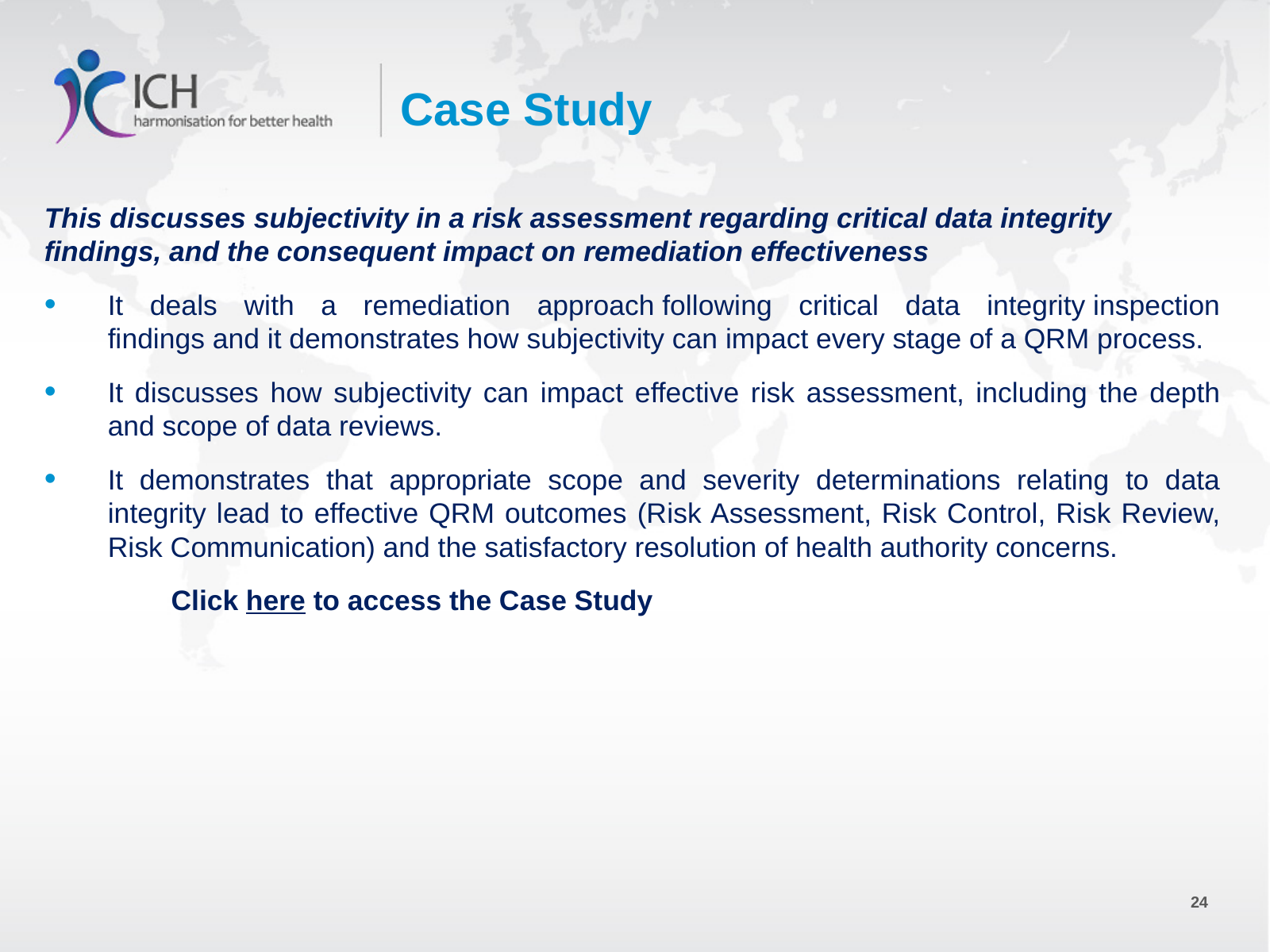

# Case Study

This discusses subjectivity in a risk assessment regarding critical data integrity findings, and the consequent impact on remediation effectiveness
It deals with a remediation approach following critical data integrity inspection findings and it demonstrates how subjectivity can impact every stage of a QRM process.
It discusses how subjectivity can impact effective risk assessment, including the depth and scope of data reviews.
It demonstrates that appropriate scope and severity determinations relating to data integrity lead to effective QRM outcomes (Risk Assessment, Risk Control, Risk Review, Risk Communication) and the satisfactory resolution of health authority concerns.
	 Click here to access the Case Study
24